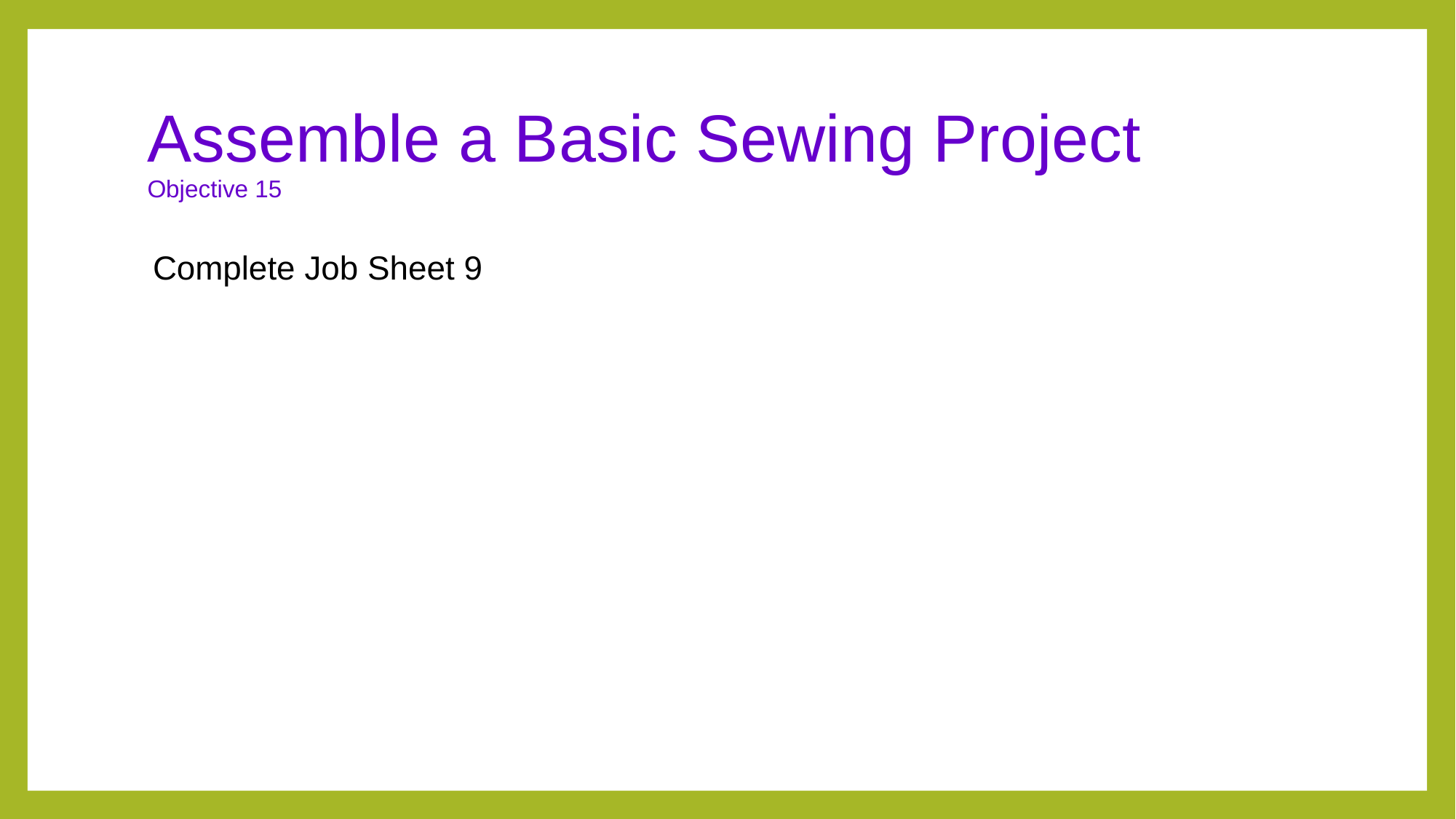

# Assemble a Basic Sewing Project Objective 15
Complete Job Sheet 9